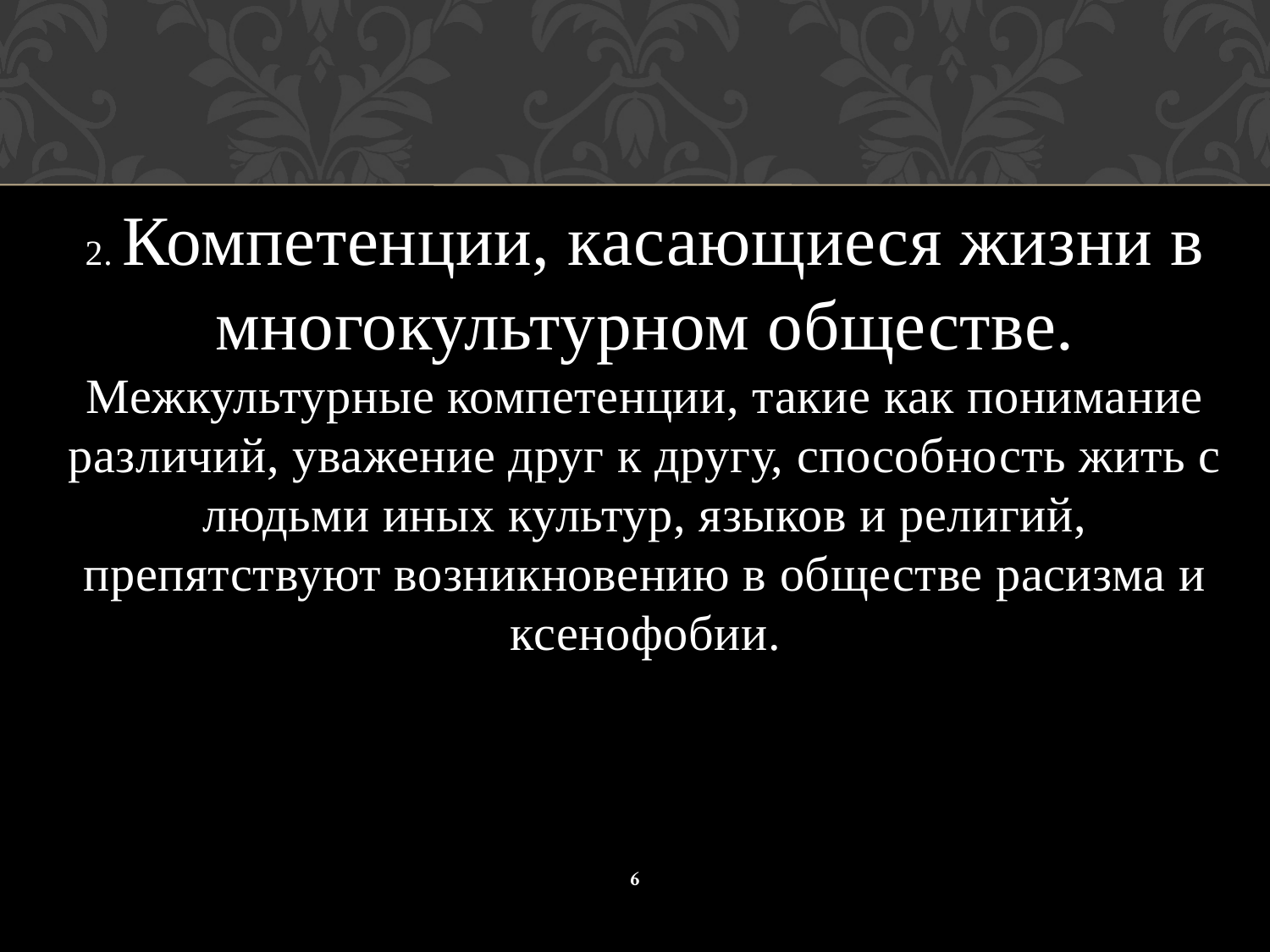

2. Компетенции, касающиеся жизни в многокультурном обществе. Межкультурные компетенции, такие как понимание различий, уважение друг к другу, способность жить с людьми иных культур, языков и религий, препятствуют возникновению в обществе расизма и ксенофобии.

6